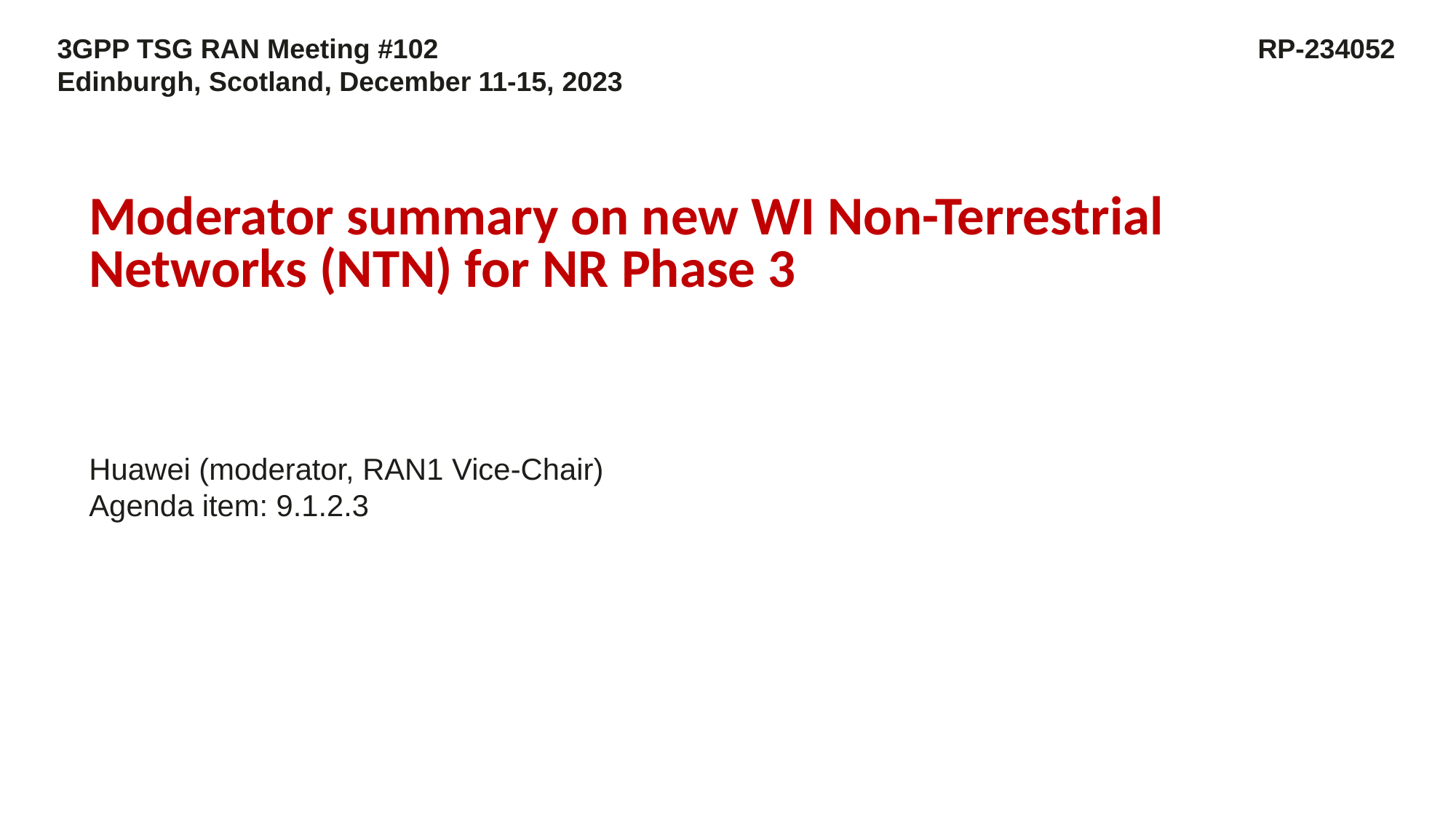

3GPP TSG RAN Meeting #102								RP-234052
Edinburgh, Scotland, December 11-15, 2023
Moderator summary on new WI Non-Terrestrial Networks (NTN) for NR Phase 3
Huawei (moderator, RAN1 Vice-Chair)
Agenda item: 9.1.2.3